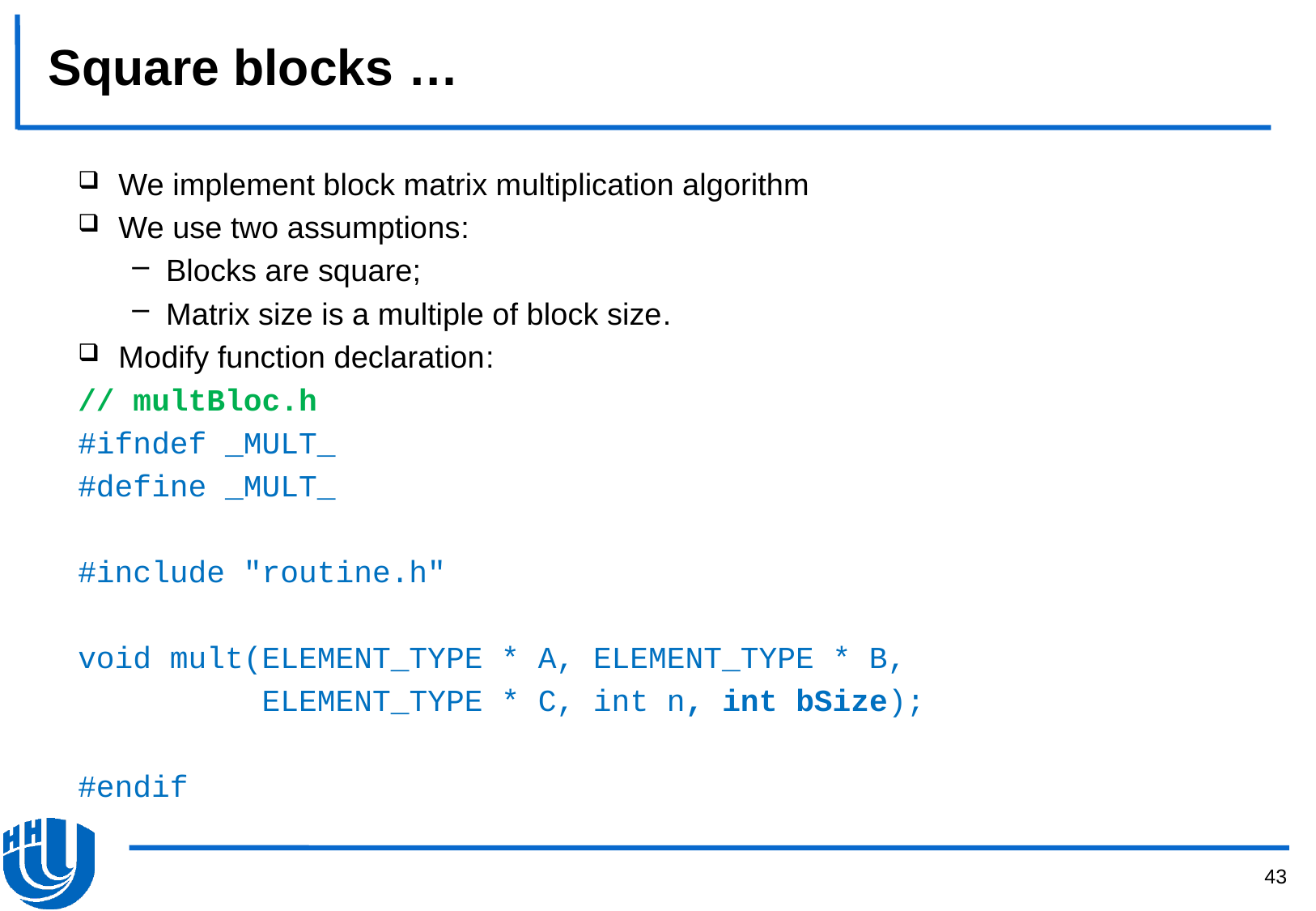

# Square blocks …
We implement block matrix multiplication algorithm
We use two assumptions:
Blocks are square;
Matrix size is a multiple of block size.
Modify function declaration:
// multBloc.h
#ifndef _MULT_
#define _MULT_

#include "routine.h"

void mult(ELEMENT_TYPE * A, ELEMENT_TYPE * B,
          ELEMENT_TYPE * C, int n, int bSize);

#endif